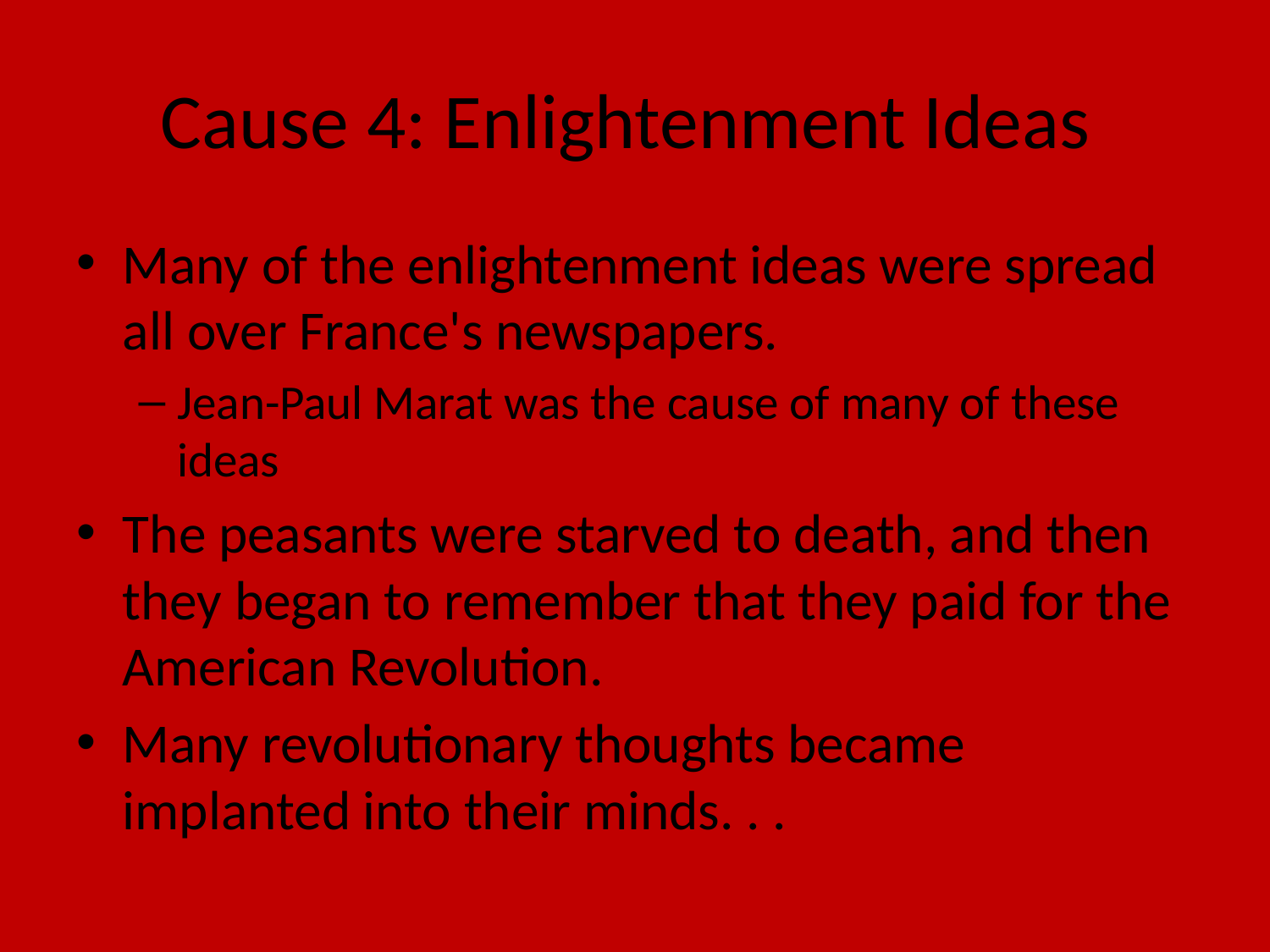

# Cause 4: Enlightenment Ideas
Many of the enlightenment ideas were spread all over France's newspapers.
Jean-Paul Marat was the cause of many of these ideas
The peasants were starved to death, and then they began to remember that they paid for the American Revolution.
Many revolutionary thoughts became implanted into their minds. . .